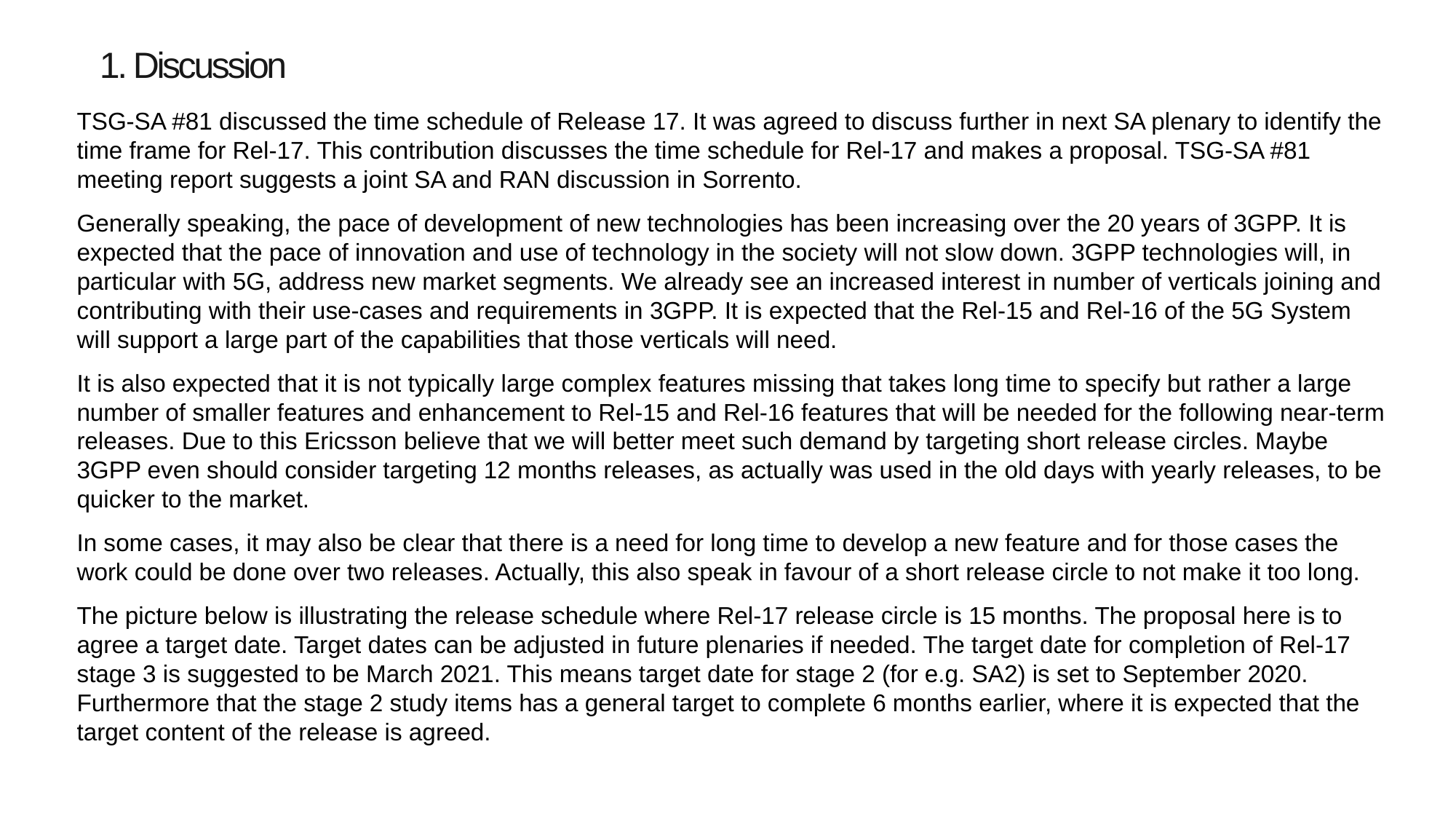

# 1. Discussion
TSG-SA #81 discussed the time schedule of Release 17. It was agreed to discuss further in next SA plenary to identify the time frame for Rel-17. This contribution discusses the time schedule for Rel-17 and makes a proposal. TSG-SA #81 meeting report suggests a joint SA and RAN discussion in Sorrento.

Generally speaking, the pace of development of new technologies has been increasing over the 20 years of 3GPP. It is expected that the pace of innovation and use of technology in the society will not slow down. 3GPP technologies will, in particular with 5G, address new market segments. We already see an increased interest in number of verticals joining and contributing with their use-cases and requirements in 3GPP. It is expected that the Rel-15 and Rel-16 of the 5G System will support a large part of the capabilities that those verticals will need.

It is also expected that it is not typically large complex features missing that takes long time to specify but rather a large number of smaller features and enhancement to Rel-15 and Rel-16 features that will be needed for the following near-term releases. Due to this Ericsson believe that we will better meet such demand by targeting short release circles. Maybe 3GPP even should consider targeting 12 months releases, as actually was used in the old days with yearly releases, to be quicker to the market.

In some cases, it may also be clear that there is a need for long time to develop a new feature and for those cases the work could be done over two releases. Actually, this also speak in favour of a short release circle to not make it too long.

The picture below is illustrating the release schedule where Rel-17 release circle is 15 months. The proposal here is to agree a target date. Target dates can be adjusted in future plenaries if needed. The target date for completion of Rel-17 stage 3 is suggested to be March 2021. This means target date for stage 2 (for e.g. SA2) is set to September 2020. Furthermore that the stage 2 study items has a general target to complete 6 months earlier, where it is expected that the target content of the release is agreed.